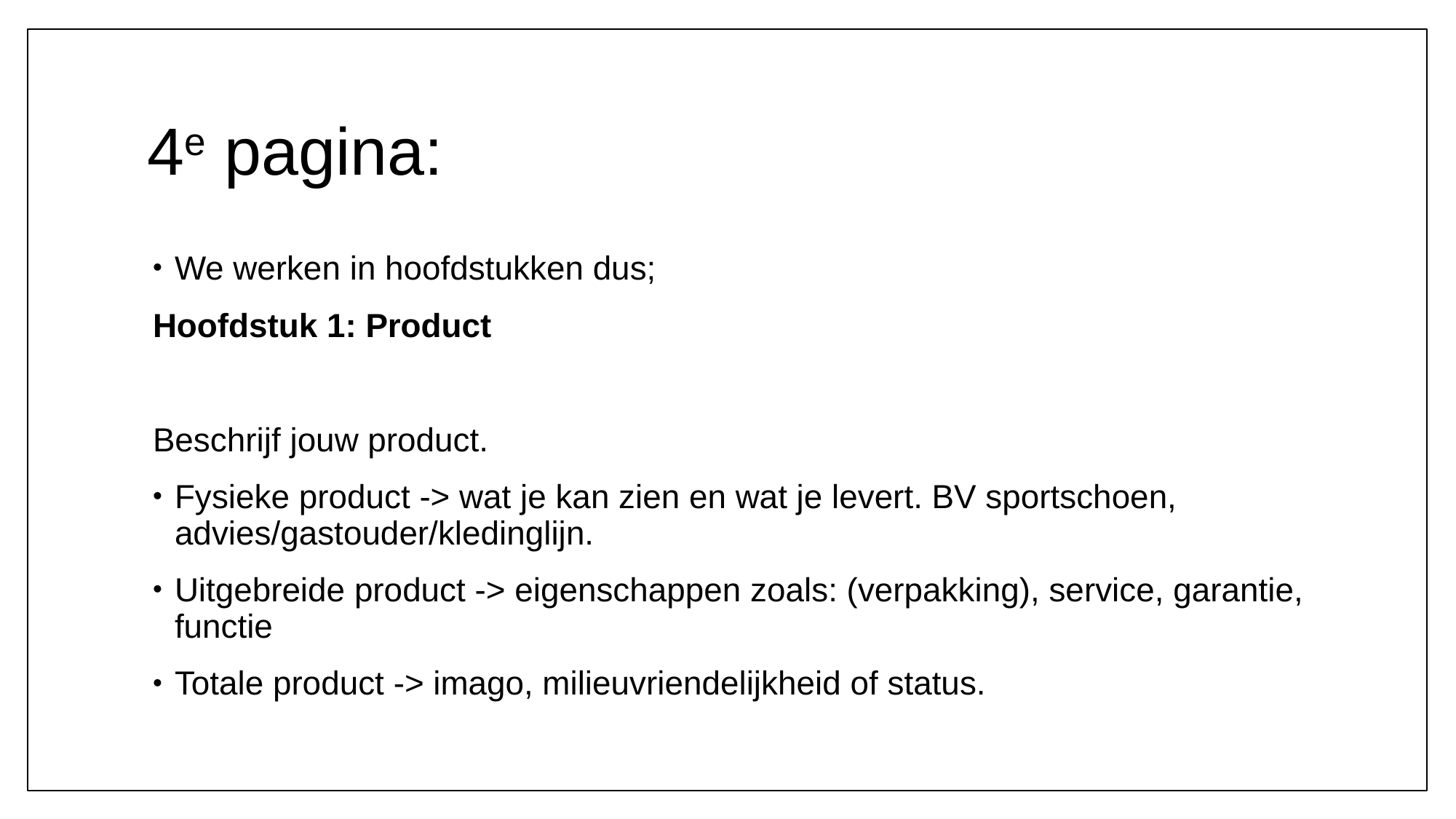

# 4e pagina:
We werken in hoofdstukken dus;
Hoofdstuk 1: Product

Beschrijf jouw product.
Fysieke product -> wat je kan zien en wat je levert. BV sportschoen, advies/gastouder/kledinglijn.
Uitgebreide product -> eigenschappen zoals: (verpakking), service, garantie, functie
Totale product -> imago, milieuvriendelijkheid of status.